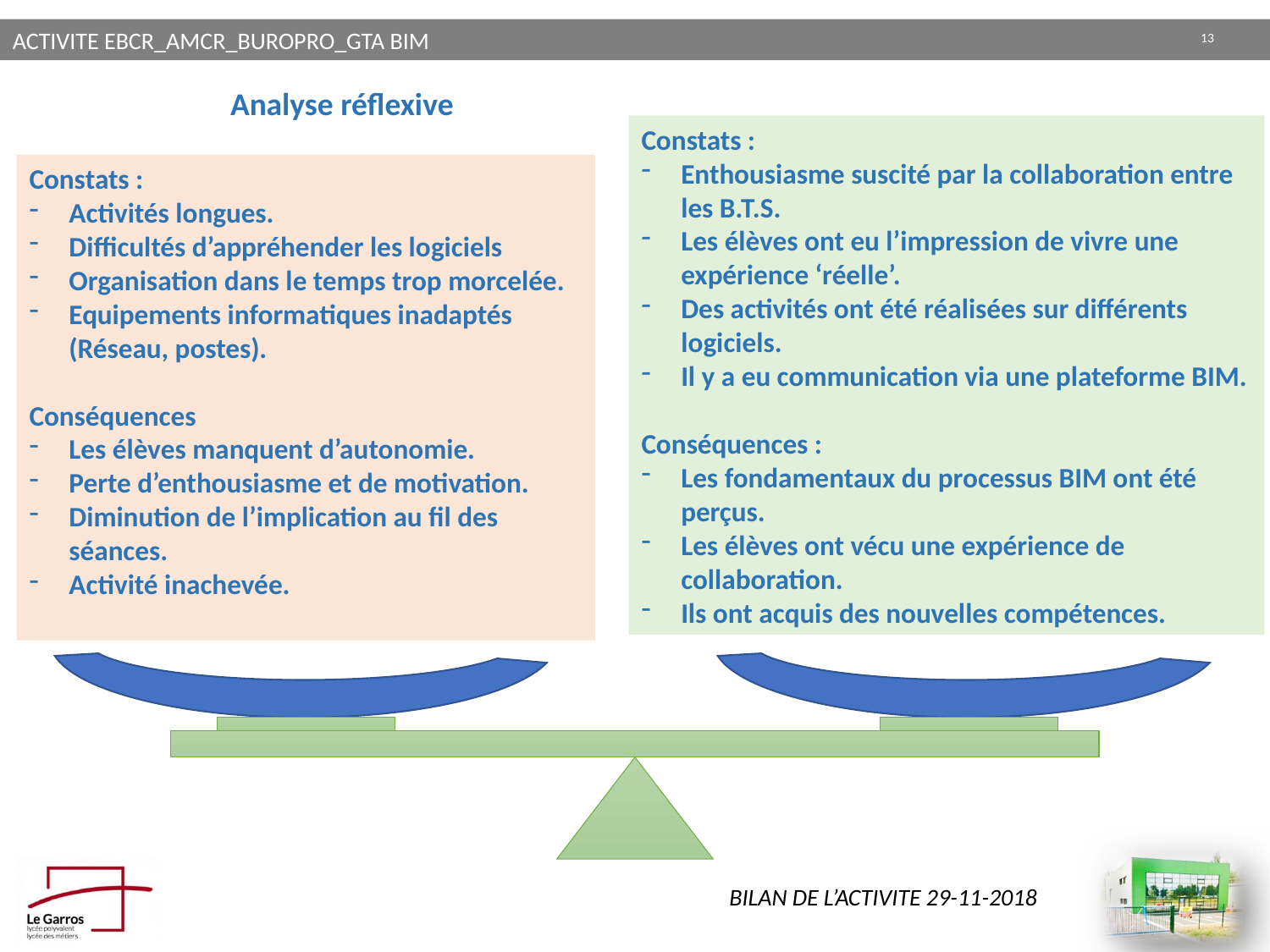

Analyse réflexive
Constats :
Enthousiasme suscité par la collaboration entre les B.T.S.
Les élèves ont eu l’impression de vivre une expérience ‘réelle’.
Des activités ont été réalisées sur différents logiciels.
Il y a eu communication via une plateforme BIM.

Conséquences :
Les fondamentaux du processus BIM ont été perçus.
Les élèves ont vécu une expérience de collaboration.
Ils ont acquis des nouvelles compétences.
Constats :
Activités longues.
Difficultés d’appréhender les logiciels
Organisation dans le temps trop morcelée.
Equipements informatiques inadaptés (Réseau, postes).

Conséquences
Les élèves manquent d’autonomie.
Perte d’enthousiasme et de motivation.
Diminution de l’implication au fil des séances.
Activité inachevée.